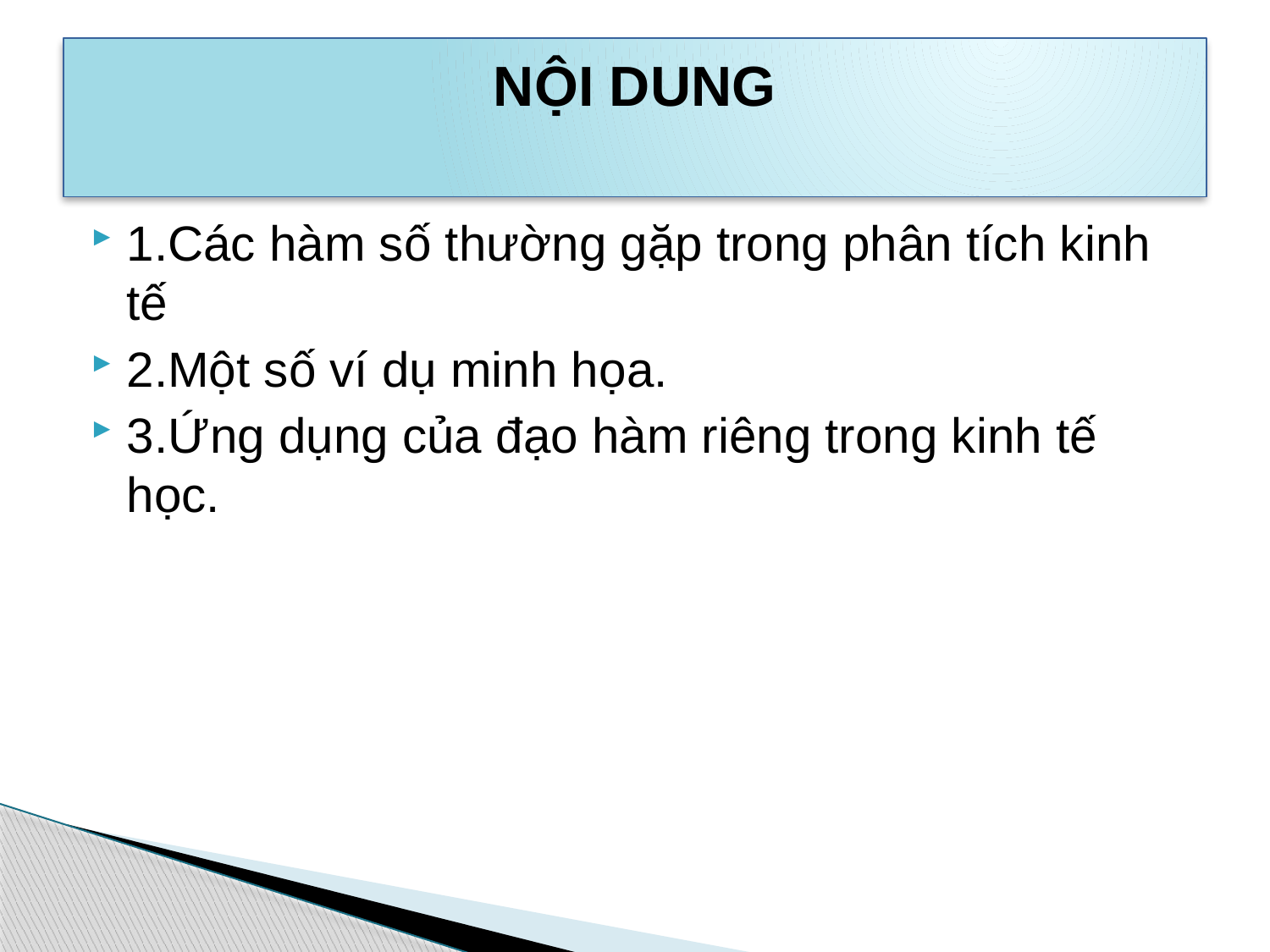

# NỘI DUNG
1.Các hàm số thường gặp trong phân tích kinh tế
2.Một số ví dụ minh họa.
3.Ứng dụng của đạo hàm riêng trong kinh tế học.